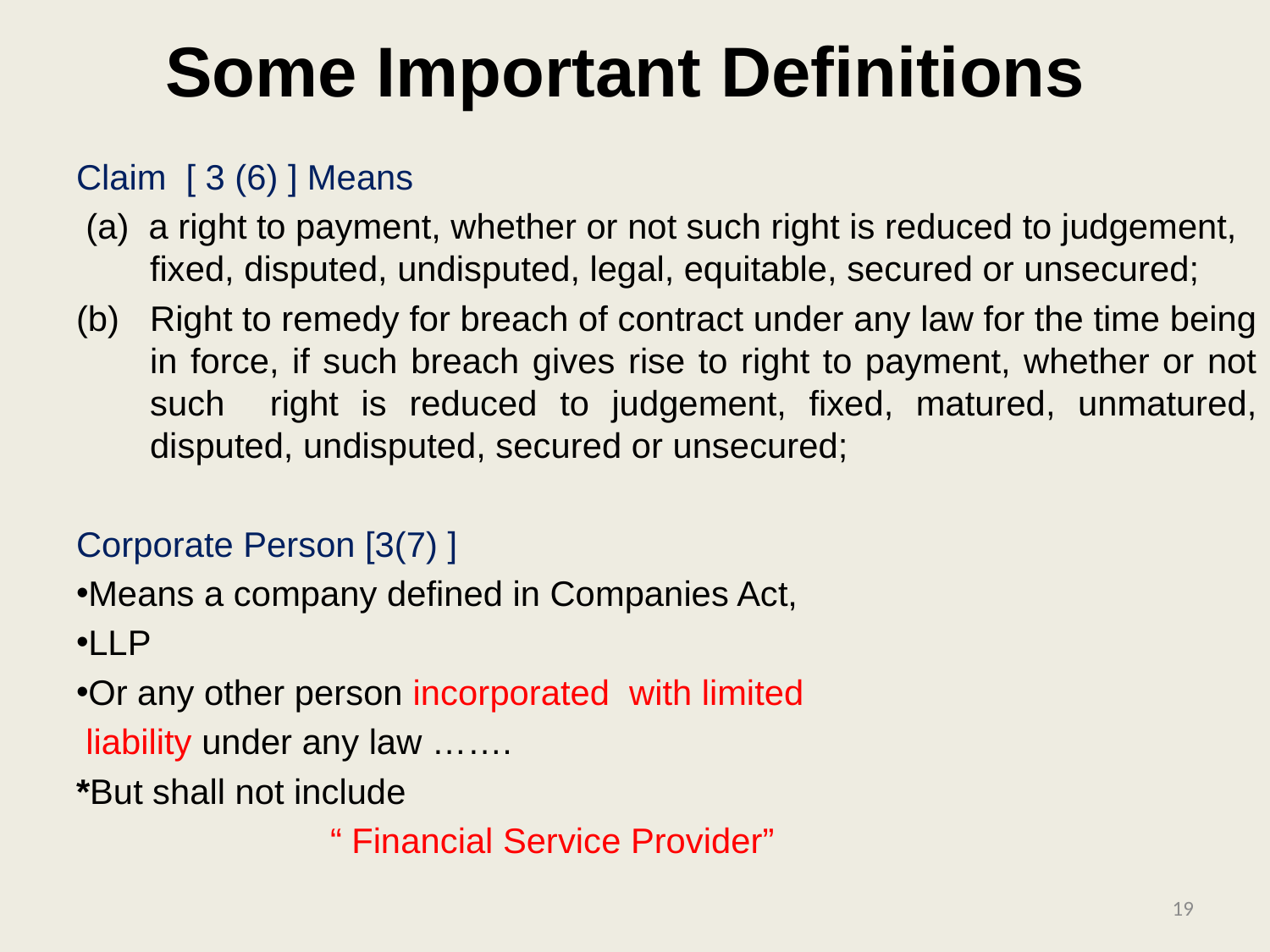

# Some Important Definitions
Claim  [ 3 (6) ] Means
 (a)  a right to payment, whether or not such right is reduced to judgement, fixed, disputed, undisputed, legal, equitable, secured or unsecured;
Right to remedy for breach of contract under any law for the time being in force, if such breach gives rise to right to payment, whether or not such  right is reduced to judgement, fixed, matured, unmatured, disputed, undisputed, secured or unsecured;

Corporate Person [3(7) ]
Means a company defined in Companies Act,
LLP
Or any other person incorporated  with limited
 liability under any law …….
*But shall not include
		“ Financial Service Provider”

19